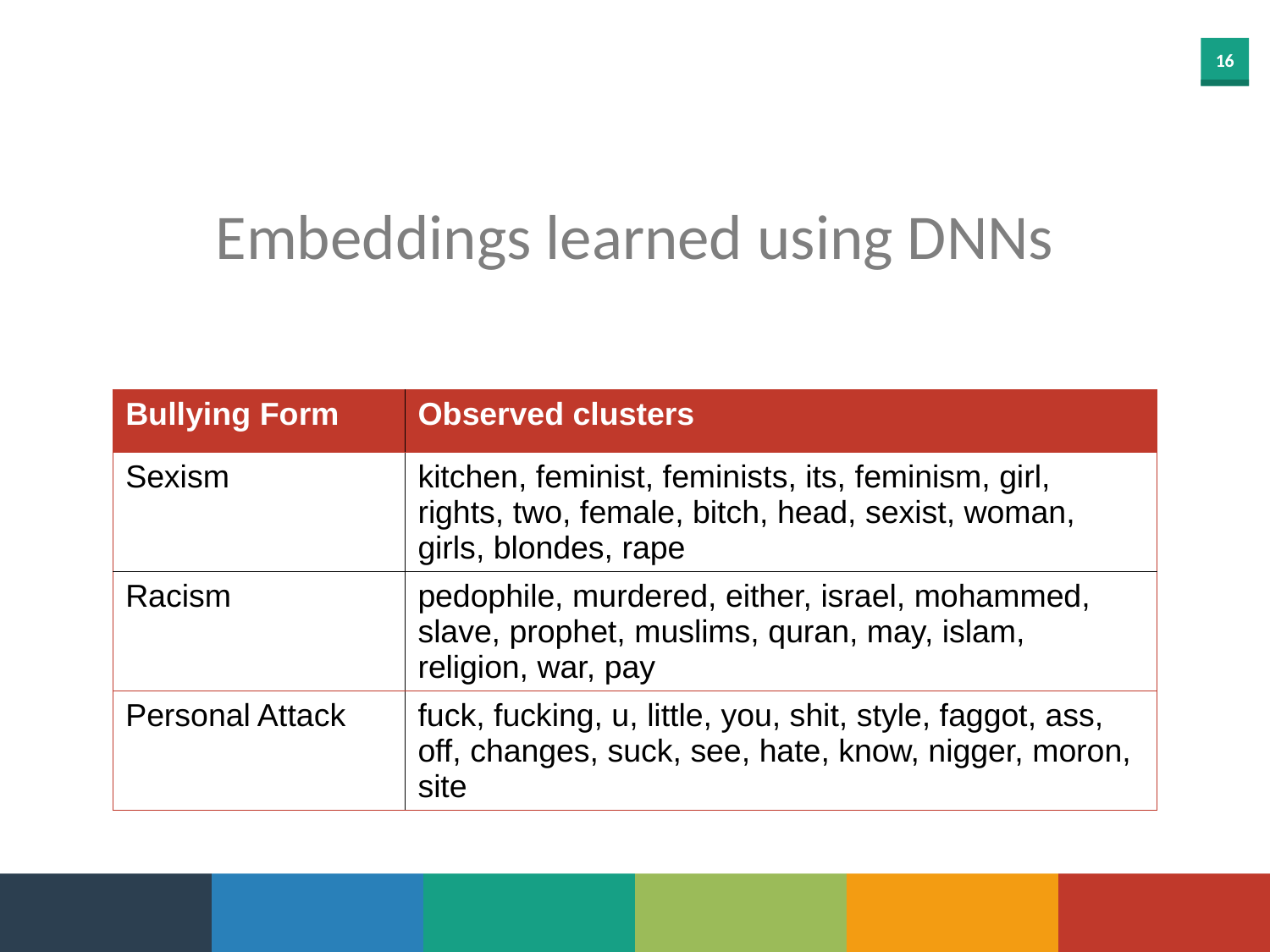

Embeddings learned using DNNs
| Bullying Form | Observed clusters |
| --- | --- |
| Sexism | kitchen, feminist, feminists, its, feminism, girl, rights, two, female, bitch, head, sexist, woman, girls, blondes, rape |
| Racism | pedophile, murdered, either, israel, mohammed, slave, prophet, muslims, quran, may, islam, religion, war, pay |
| Personal Attack | fuck, fucking, u, little, you, shit, style, faggot, ass, off, changes, suck, see, hate, know, nigger, moron, site |